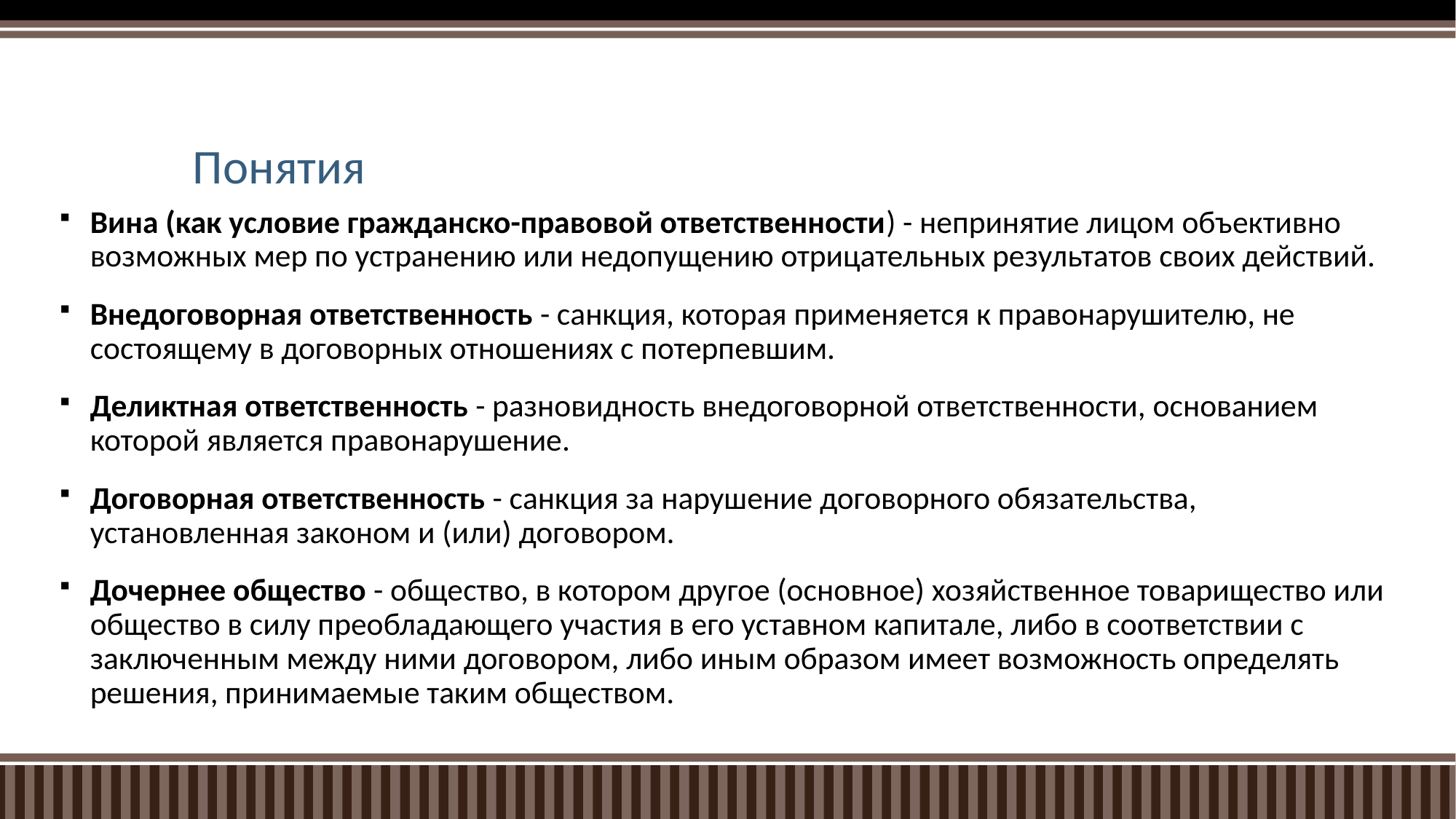

# Понятия
Вина (как условие гражданско-правовой ответственности) - непринятие лицом объективно возможных мер по устранению или недопущению отрицательных результатов своих действий.
Внедоговорная ответственность - санкция, которая применяется к правонарушителю, не состоящему в договорных отношениях с потерпевшим.
Деликтная ответственность - разновидность внедоговорной ответственности, основанием которой является правонарушение.
Договорная ответственность - санкция за нарушение договорного обязательства, установленная законом и (или) договором.
Дочернее общество - общество, в котором другое (основное) хозяйственное товарищество или общество в силу преобладающего участия в его уставном капитале, либо в соответствии с заключенным между ними договором, либо иным образом имеет возможность определять решения, принимаемые таким обществом.